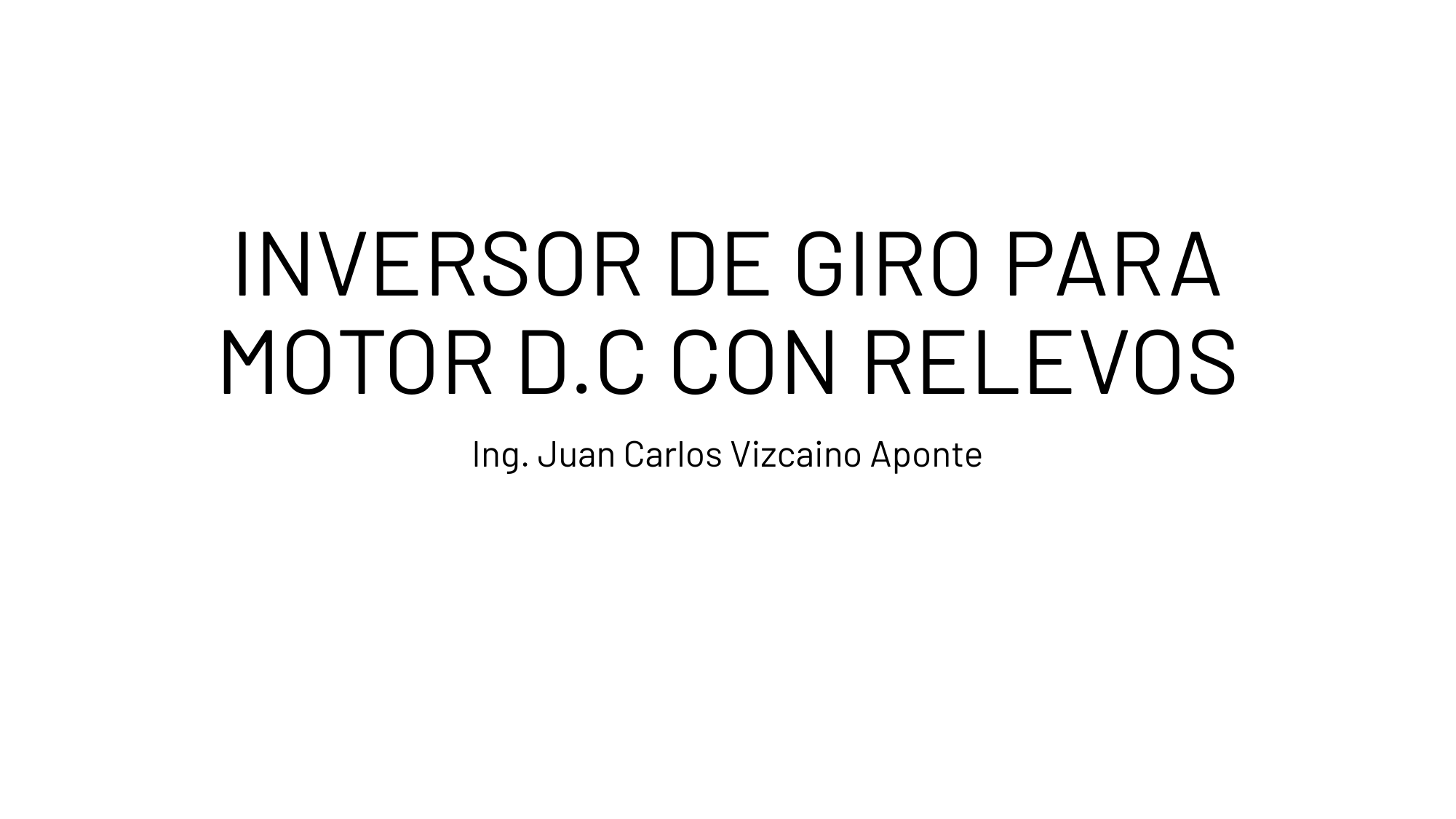

# INVERSOR DE GIRO PARA MOTOR D.C CON RELEVOS
Ing. Juan Carlos Vizcaino Aponte